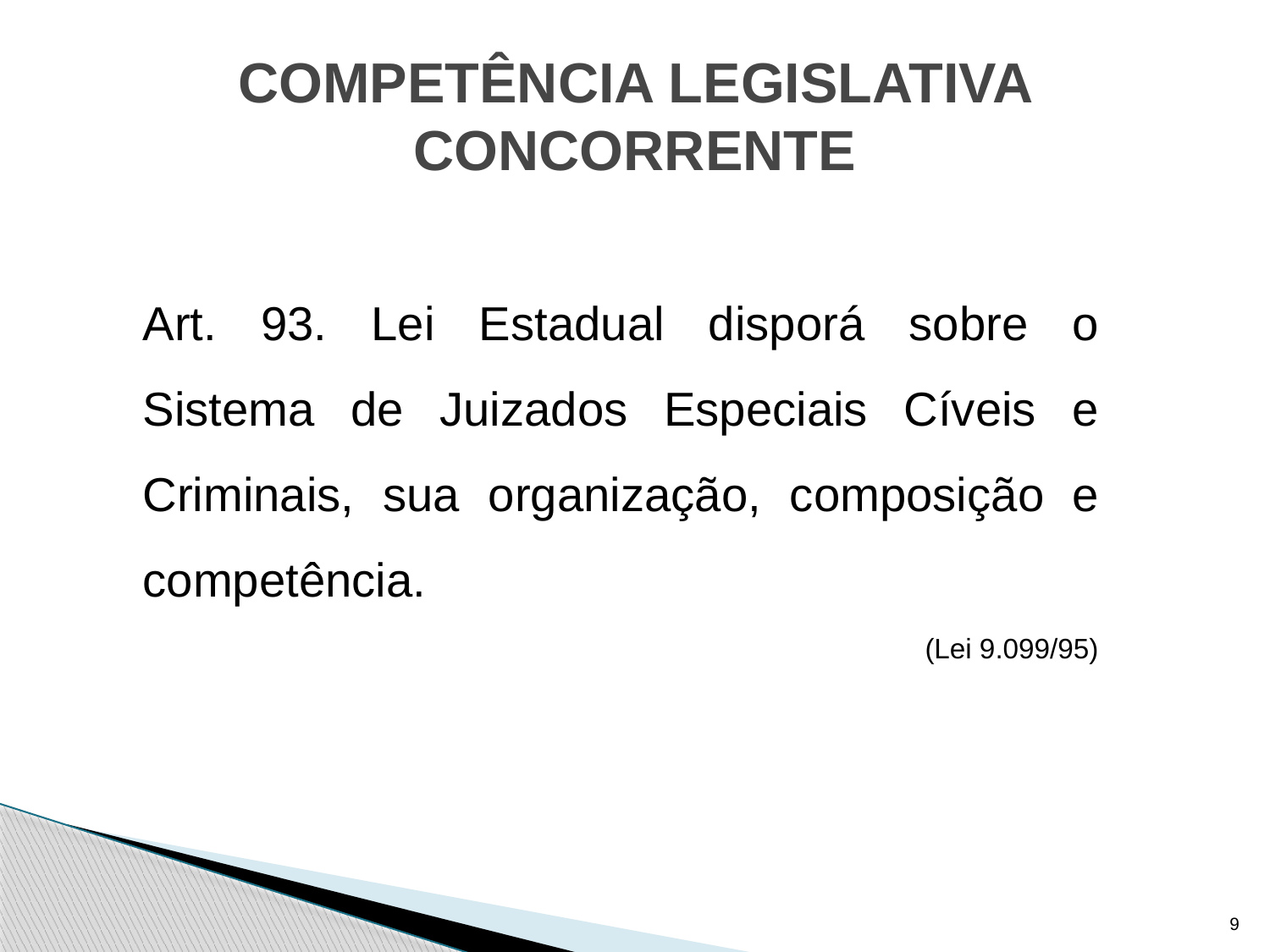

# COMPETÊNCIA LEGISLATIVA CONCORRENTE
	Art. 93. Lei Estadual disporá sobre o Sistema de Juizados Especiais Cíveis e Criminais, sua organização, composição e competência.
(Lei 9.099/95)
9